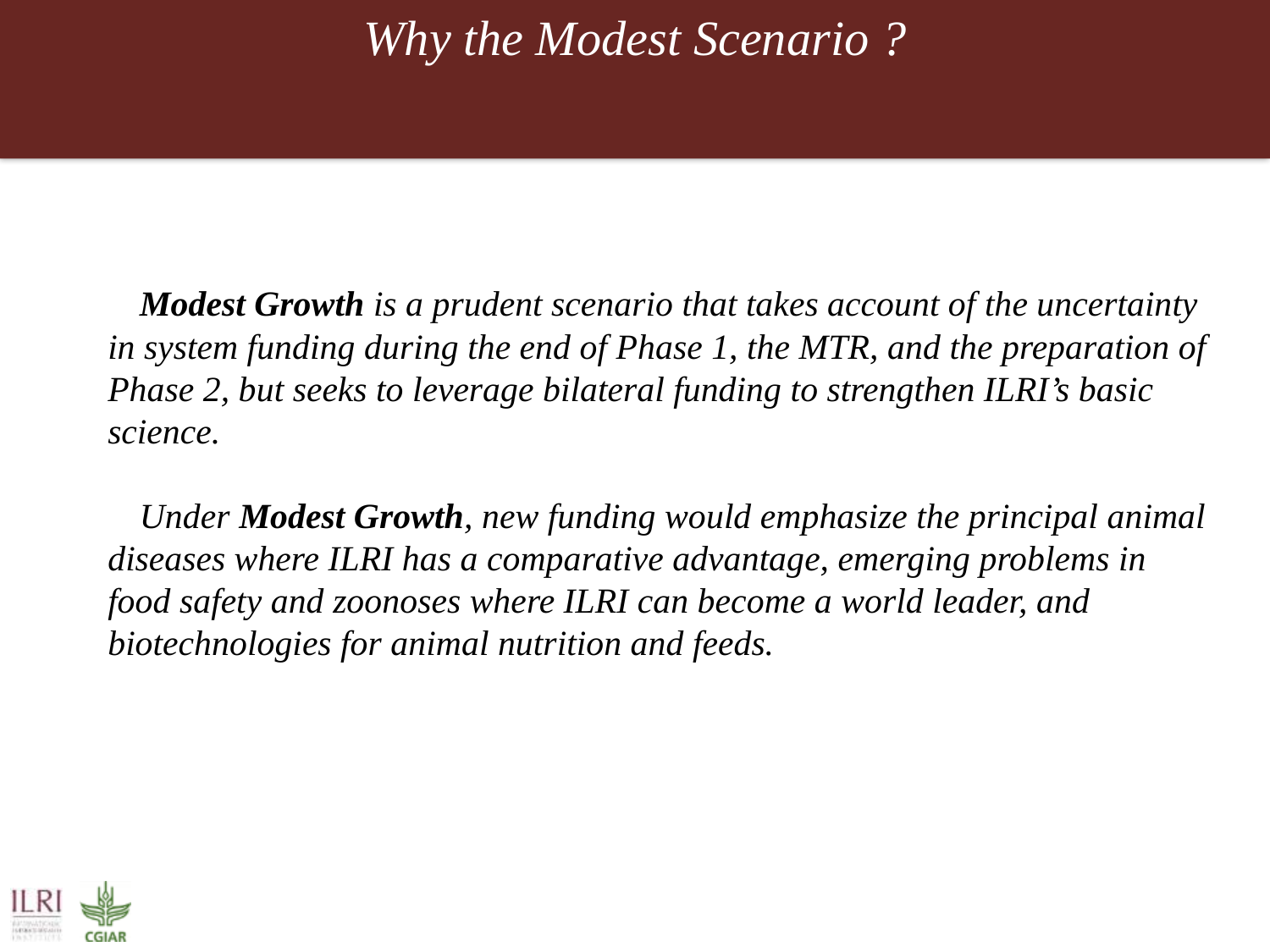

# Why the Modest Scenario ?

Modest Growth is a prudent scenario that takes account of the uncertainty in system funding during the end of Phase 1, the MTR, and the preparation of Phase 2, but seeks to leverage bilateral funding to strengthen ILRI’s basic science.
Under Modest Growth, new funding would emphasize the principal animal diseases where ILRI has a comparative advantage, emerging problems in food safety and zoonoses where ILRI can become a world leader, and biotechnologies for animal nutrition and feeds.